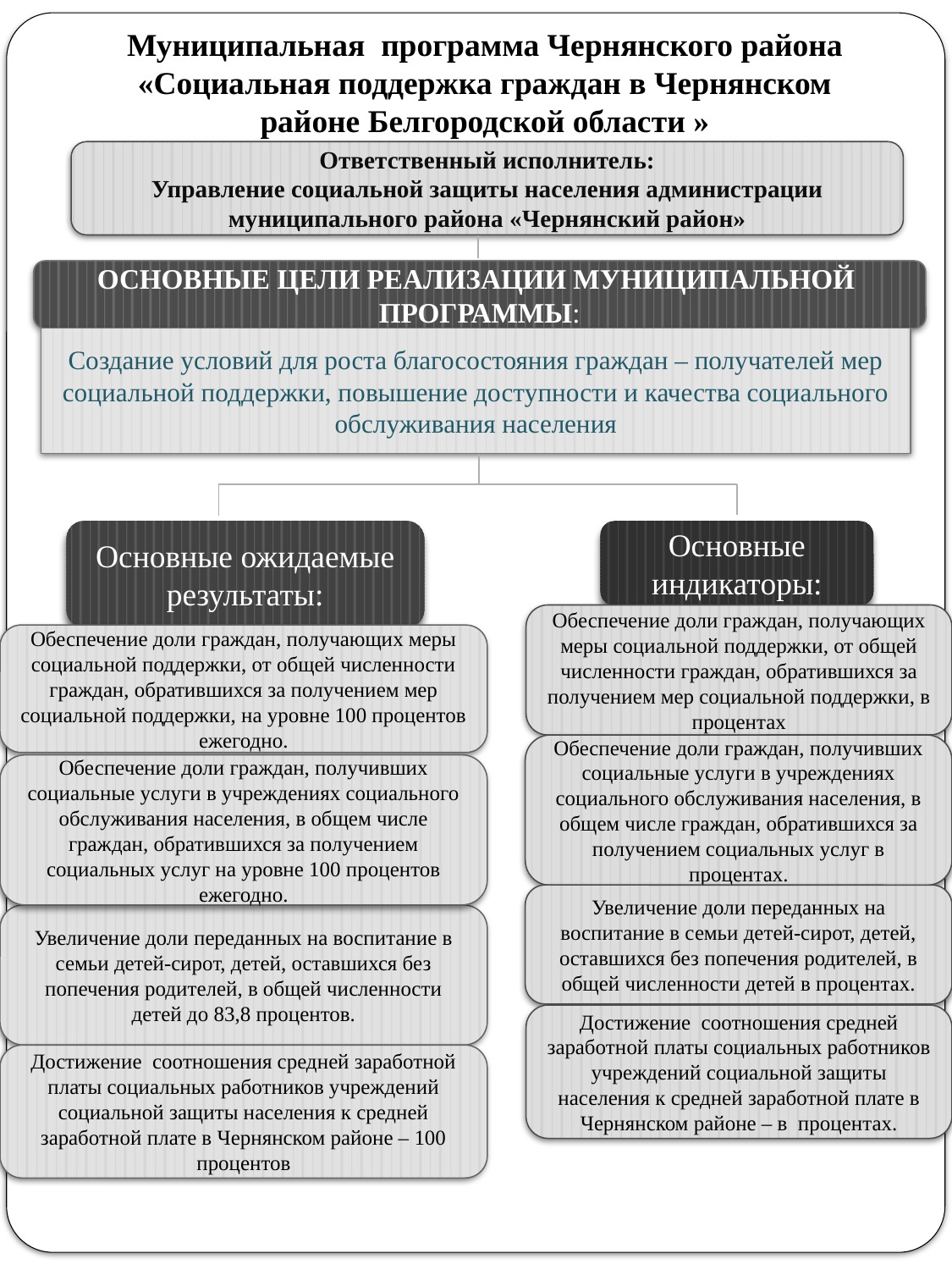

Муниципальная  программа Чернянского района «Социальная поддержка граждан в Чернянском районе Белгородской области »
Ответственный исполнитель:
Управление социальной защиты населения администрации муниципального района «Чернянский район»
ОСНОВНЫЕ ЦЕЛИ РЕАЛИЗАЦИИ МУНИЦИПАЛЬНОЙ  ПРОГРАММЫ:
Создание условий для роста благосостояния граждан – получателей мер социальной поддержки, повышение доступности и качества социального обслуживания населения
Основные ожидаемые результаты:
Основные индикаторы:
Обеспечение доли граждан, получающих меры социальной поддержки, от общей численности граждан, обратившихся за получением мер социальной поддержки, в процентах
Обеспечение доли граждан, получающих меры социальной поддержки, от общей численности граждан, обратившихся за получением мер социальной поддержки, на уровне 100 процентов ежегодно.
Обеспечение доли граждан, получивших социальные услуги в учреждениях социального обслуживания населения, в общем числе граждан, обратившихся за получением социальных услуг в процентах.
Обеспечение доли граждан, получивших социальные услуги в учреждениях социального обслуживания населения, в общем числе граждан, обратившихся за получением социальных услуг на уровне 100 процентов ежегодно.
Увеличение доли переданных на воспитание в семьи детей-сирот, детей, оставшихся без попечения родителей, в общей численности детей в процентах.
Увеличение доли переданных на воспитание в семьи детей-сирот, детей, оставшихся без попечения родителей, в общей численности детей до 83,8 процентов.
Достижение  соотношения средней заработной платы социальных работников учреждений социальной защиты населения к средней заработной плате в Чернянском районе – в  процентах.
Достижение  соотношения средней заработной платы социальных работников учреждений социальной защиты населения к средней заработной плате в Чернянском районе – 100 процентов